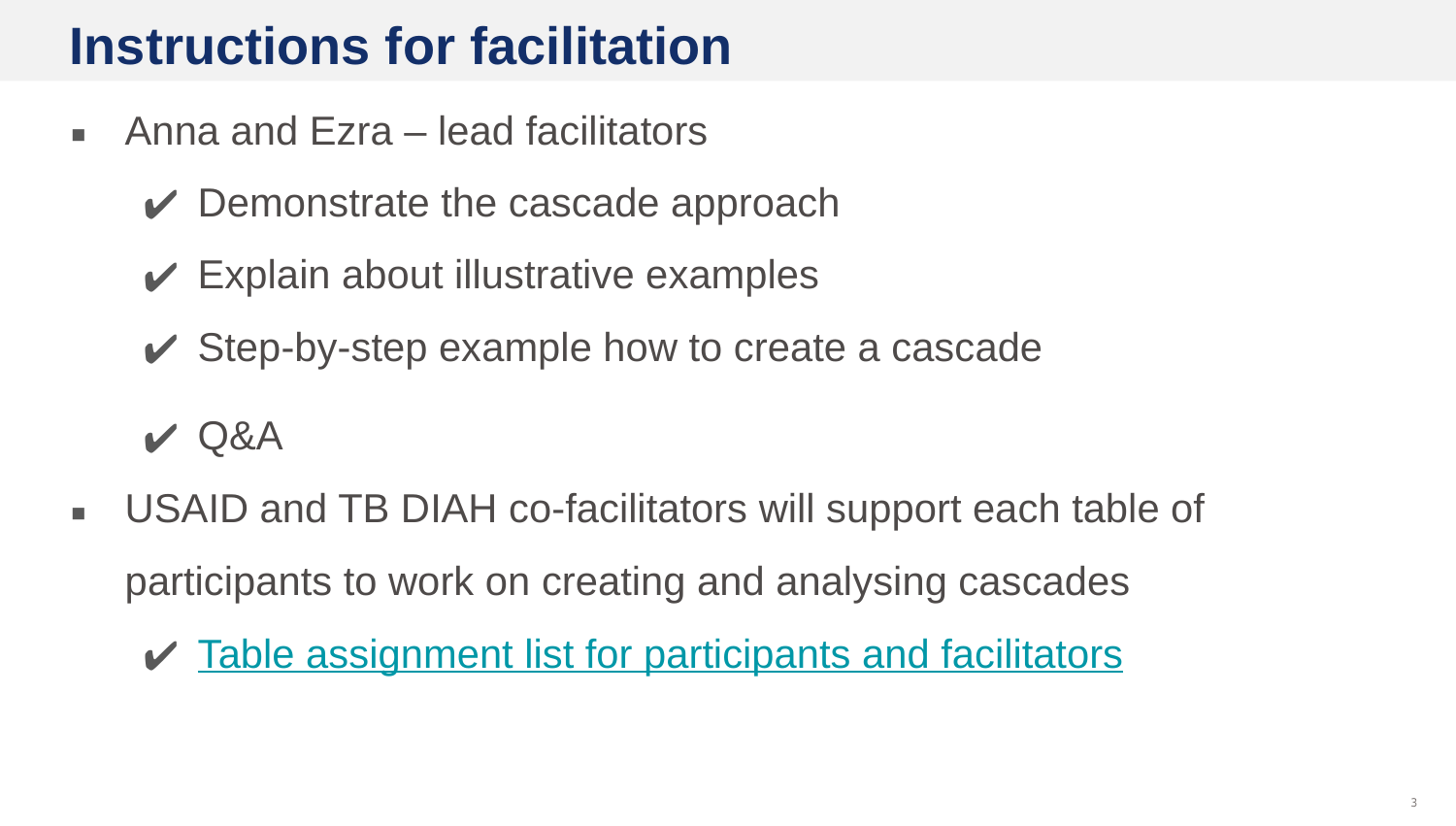

# Instructions for facilitation
Anna and Ezra – lead facilitators
Demonstrate the cascade approach
Explain about illustrative examples
Step-by-step example how to create a cascade
Q&A
USAID and TB DIAH co-facilitators will support each table of participants to work on creating and analysing cascades
Table assignment list for participants and facilitators
3